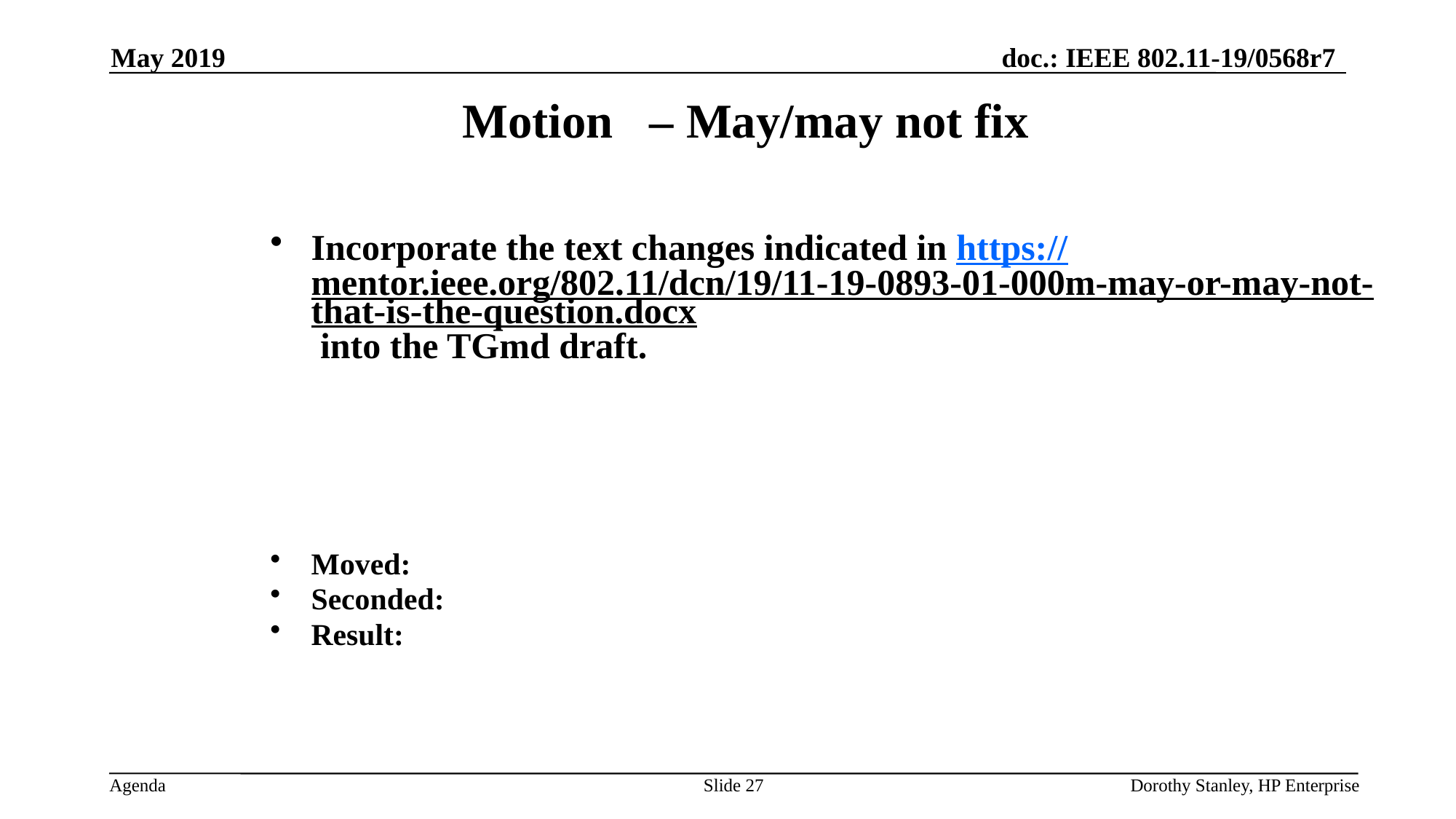

May 2019
Motion   – May/may not fix

Incorporate the text changes indicated in https://mentor.ieee.org/802.11/dcn/19/11-19-0893-01-000m-may-or-may-not-that-is-the-question.docx into the TGmd draft.

Moved:
Seconded:
Result:

Slide 27
Dorothy Stanley, HP Enterprise